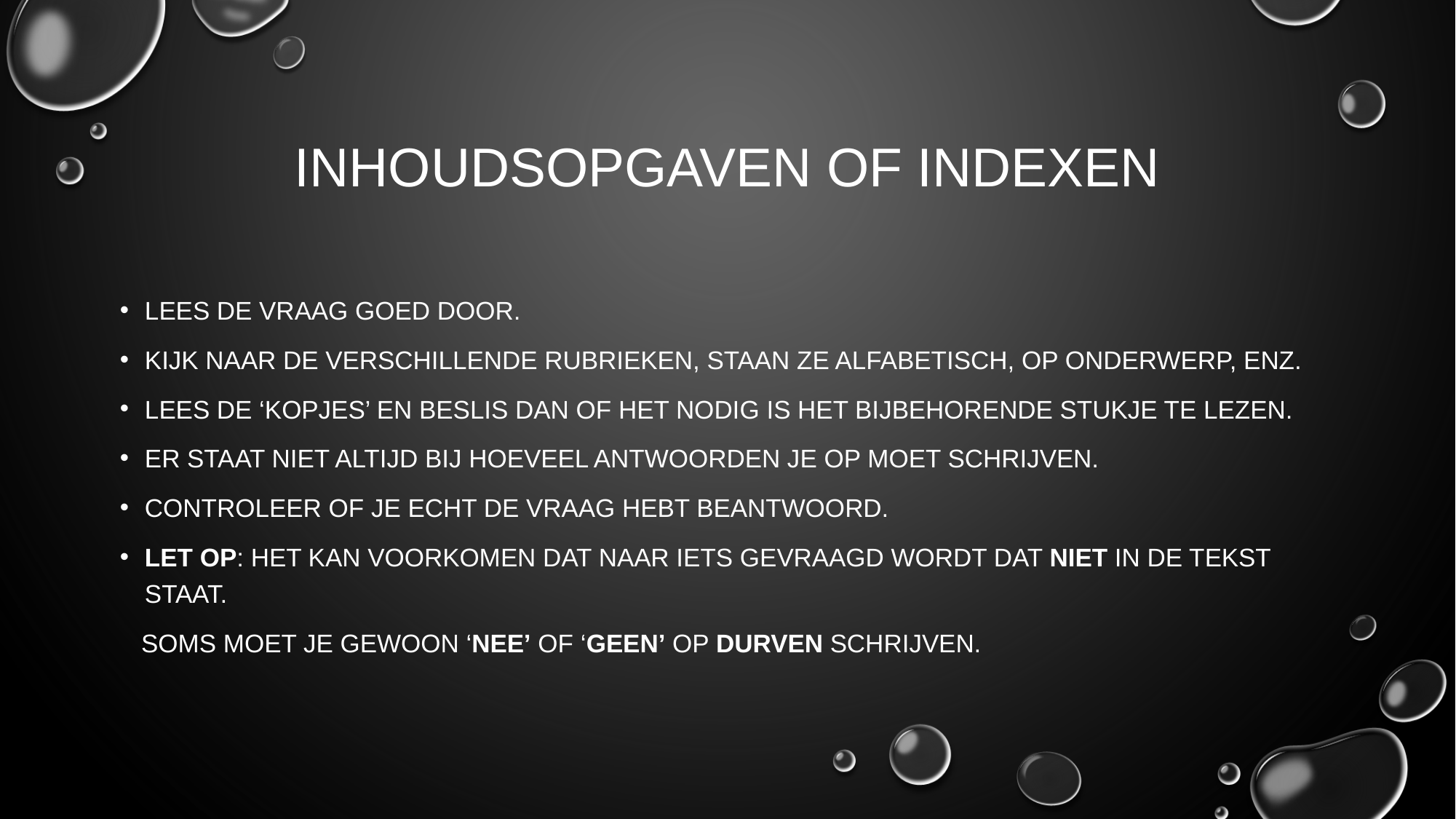

# Inhoudsopgaven of indexen
Lees de vraag goed door.
Kijk naar de verschillende rubrieken, staan ze alfabetisch, op onderwerp, enz.
Lees de ‘kopjes’ en beslis dan of het nodig is het bijbehorende stukje te lezen.
Er staat niet altijd bij hoeveel antwoorden je op moet schrijven.
Controleer of je echt de vraag hebt beantwoord.
Let op: Het kan voorkomen dat naar iets gevraagd wordt dat niet in de tekst staat.
   Soms moet je gewoon ‘nee’ of ‘geen’ op durven schrijven.